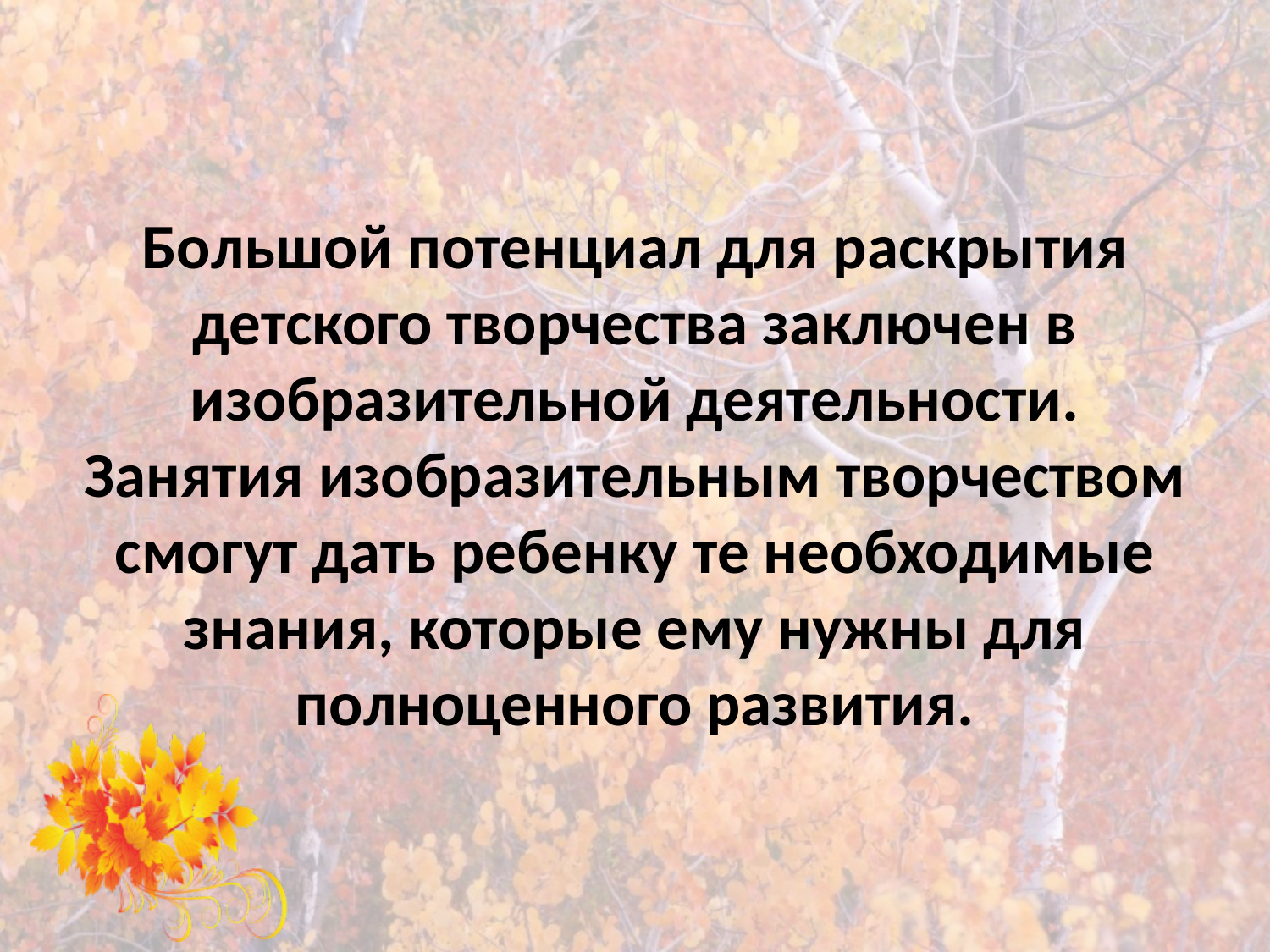

# Большой потенциал для раскрытия детского творчества заключен в изобразительной деятельности. Занятия изобразительным творчеством смогут дать ребенку те необходимые знания, которые ему нужны для полноценного развития.